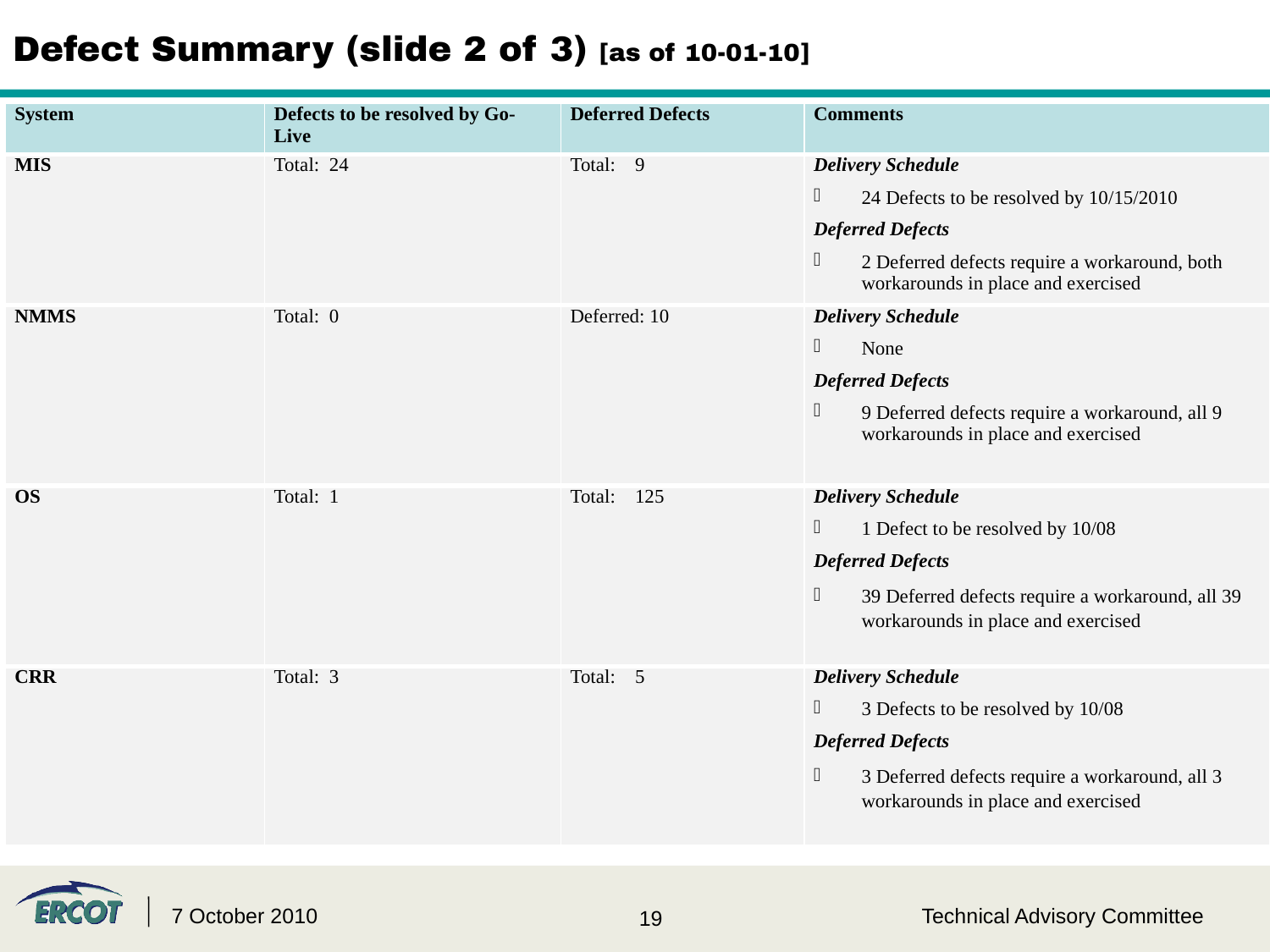

# Defect Summary (slide 2 of 3) [as of 10-01-10]
| System | Defects to be resolved by Go-Live | Deferred Defects | Comments |
| --- | --- | --- | --- |
| MIS | Total: 24 | Total: 9 | Delivery Schedule 24 Defects to be resolved by 10/15/2010 Deferred Defects 2 Deferred defects require a workaround, both workarounds in place and exercised |
| NMMS | Total: 0 | Deferred: 10 | Delivery Schedule None Deferred Defects 9 Deferred defects require a workaround, all 9 workarounds in place and exercised |
| OS | Total: 1 | Total: 125 | Delivery Schedule 1 Defect to be resolved by 10/08 Deferred Defects 39 Deferred defects require a workaround, all 39 workarounds in place and exercised |
| CRR | Total: 3 | Total: 5 | Delivery Schedule 3 Defects to be resolved by 10/08 Deferred Defects 3 Deferred defects require a workaround, all 3 workarounds in place and exercised |
7 October 2010
Technical Advisory Committee